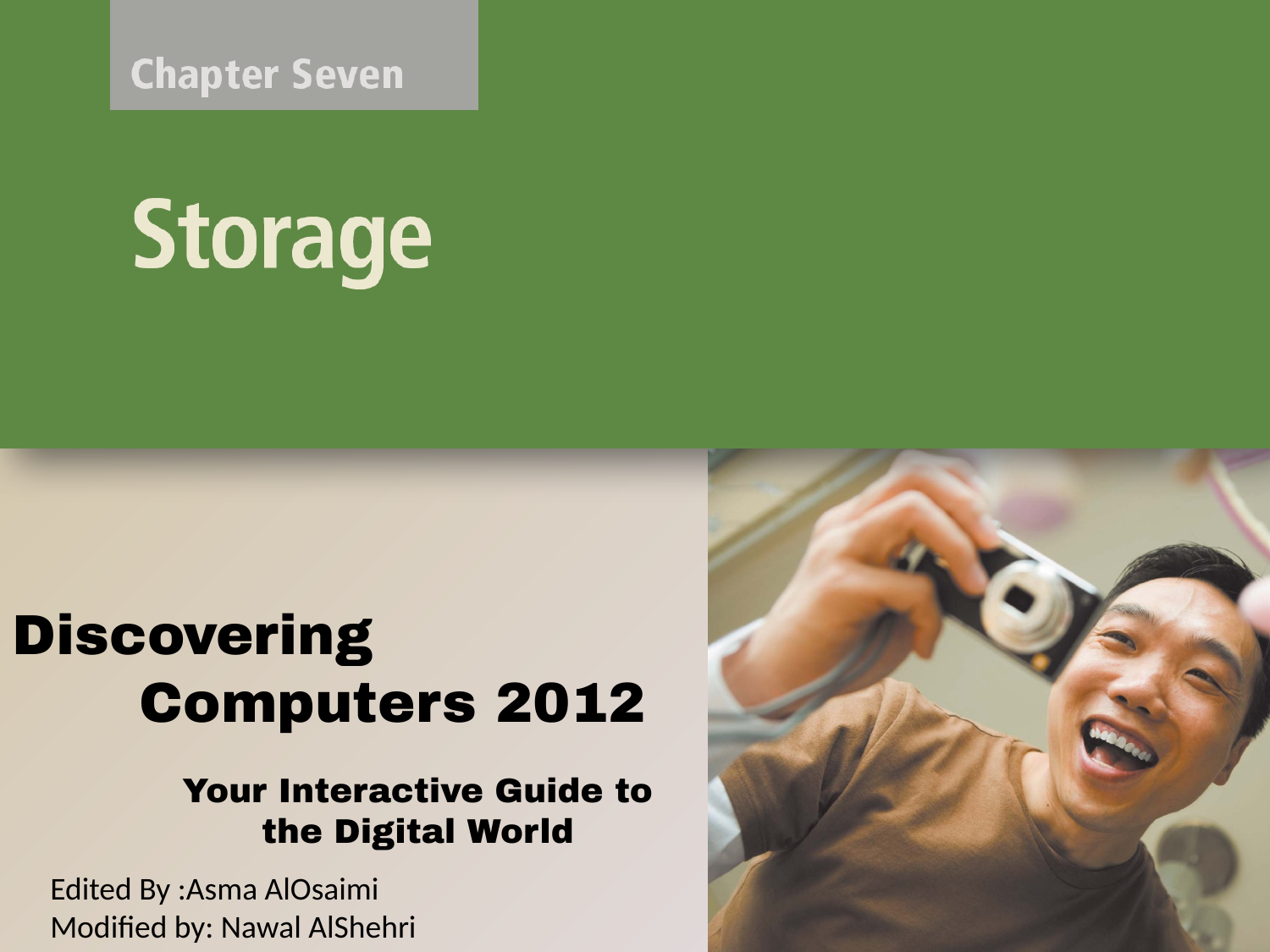

Edited By :Asma AlOsaimi
Modified by: Nawal AlShehri